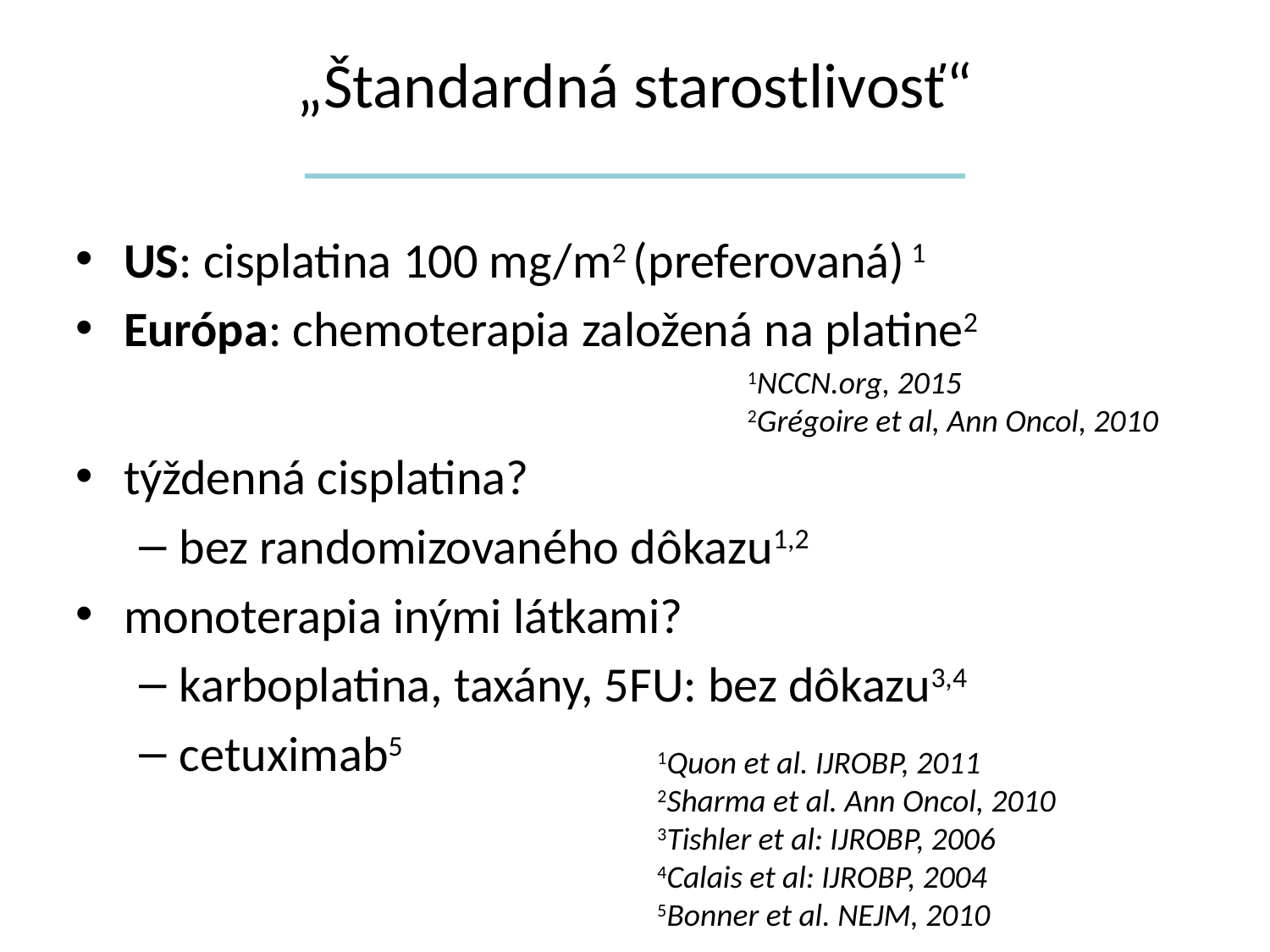

„Štandardná starostlivosť“
US: cisplatina 100 mg/m2 (preferovaná) 1
Európa: chemoterapia založená na platine2

týždenná cisplatina?
bez randomizovaného dôkazu1,2
monoterapia inými látkami?
karboplatina, taxány, 5FU: bez dôkazu3,4
cetuximab5

1NCCN.org, 2015
2Grégoire et al, Ann Oncol, 2010
1Quon et al. IJROBP, 2011
2Sharma et al. Ann Oncol, 2010
3Tishler et al: IJROBP, 2006
4Calais et al: IJROBP, 2004
5Bonner et al. NEJM, 2010